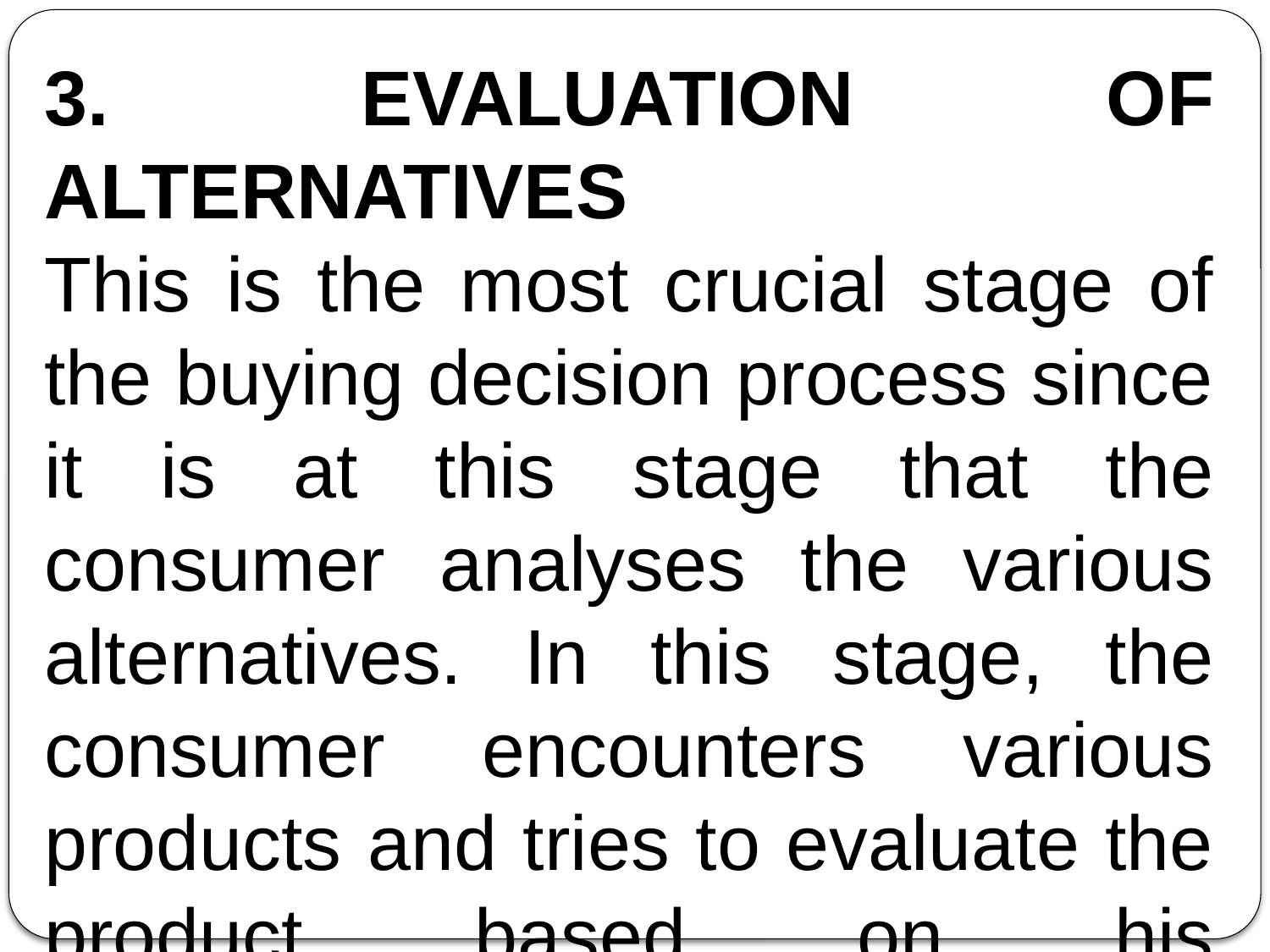

3. EVALUATION OF ALTERNATIVES
This is the most crucial stage of the buying decision process since it is at this stage that the consumer analyses the various alternatives. In this stage, the consumer encounters various products and tries to evaluate the product based on his understanding, experience and exposure.